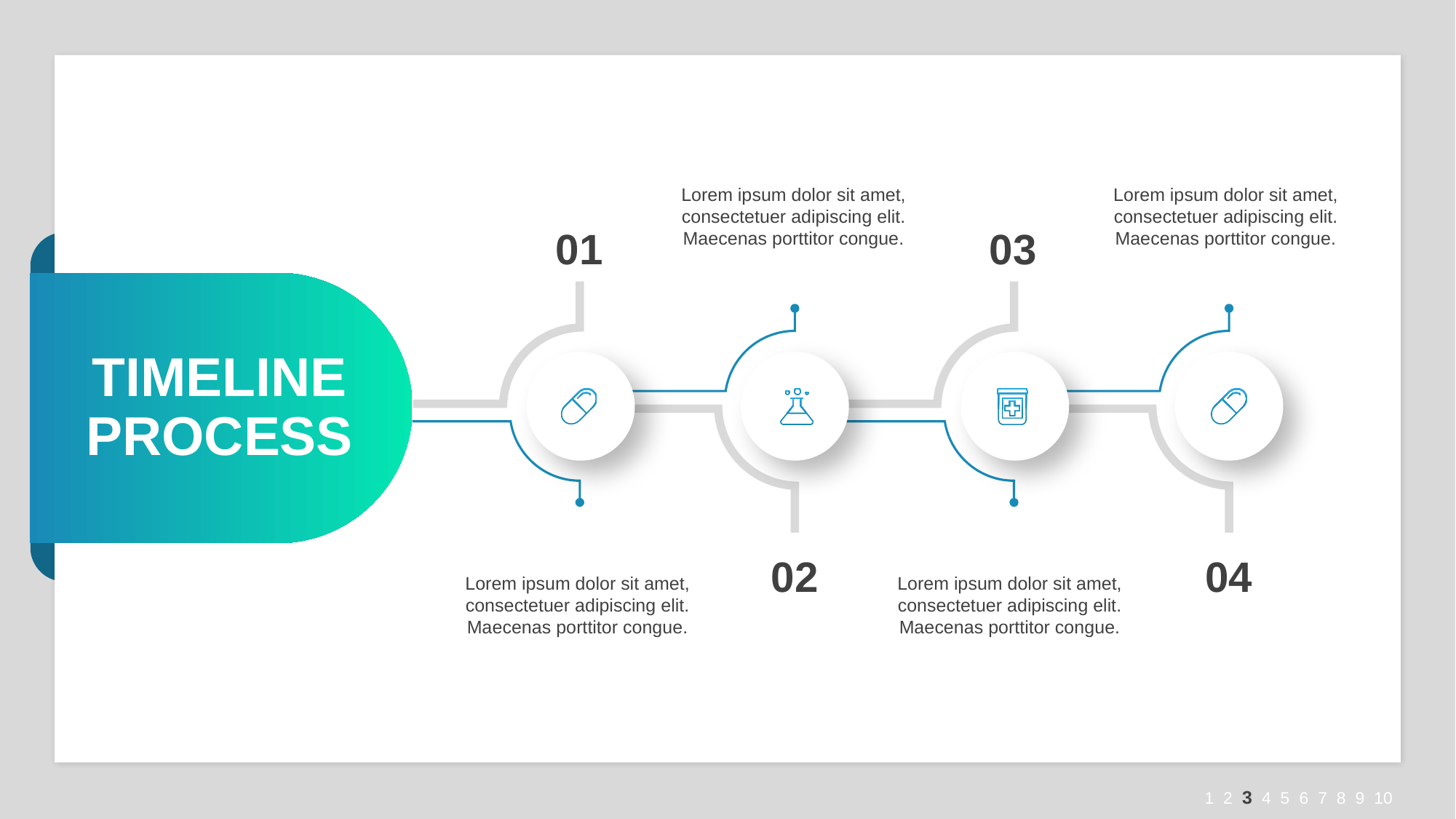

Lorem ipsum dolor sit amet, consectetuer adipiscing elit. Maecenas porttitor congue.
Lorem ipsum dolor sit amet, consectetuer adipiscing elit. Maecenas porttitor congue.

01
03

TIMELINE PROCESS

02
04
Lorem ipsum dolor sit amet, consectetuer adipiscing elit. Maecenas porttitor congue.
Lorem ipsum dolor sit amet, consectetuer adipiscing elit. Maecenas porttitor congue.
1  2  3  4  5  6  7  8  9  10